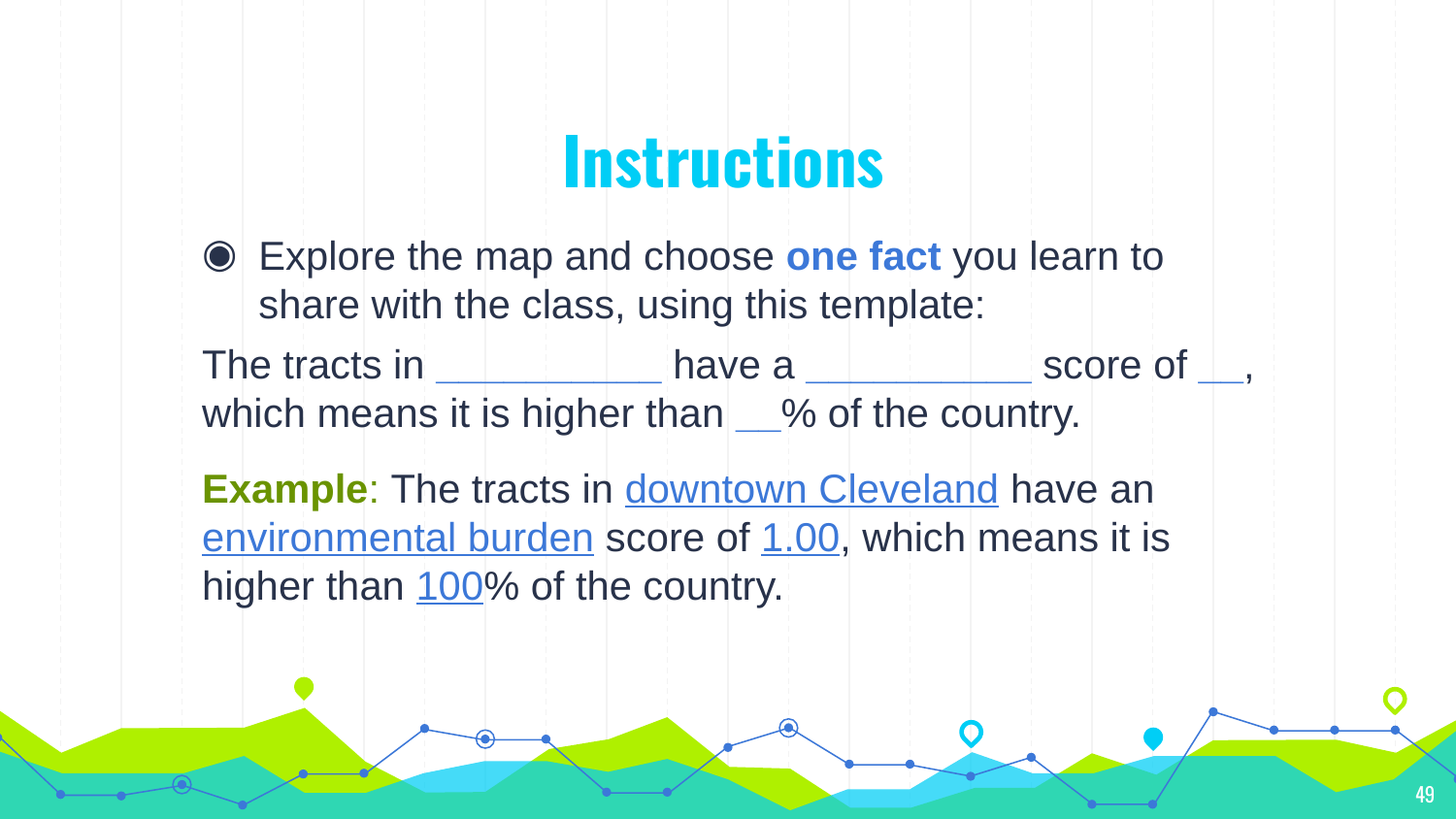

# Instructions
Explore the map and choose one fact you learn to share with the class, using this template:
The tracts in __________ have a __________ score of __, which means it is higher than __% of the country.

Example: The tracts in downtown Cleveland have an environmental burden score of 1.00, which means it is higher than 100% of the country.
49